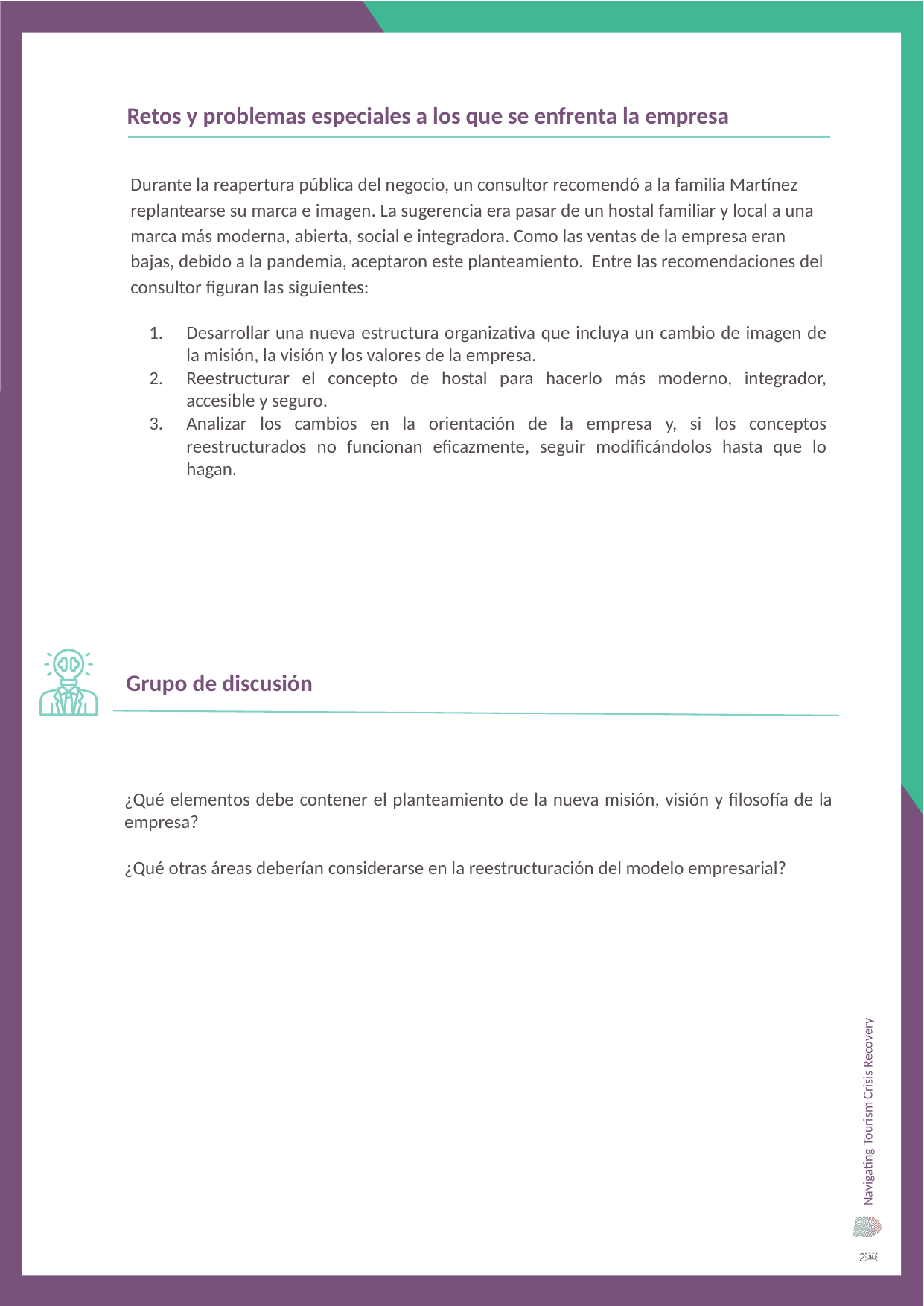

Retos y problemas especiales a los que se enfrenta la empresa
Durante la reapertura pública del negocio, un consultor recomendó a la familia Martínez replantearse su marca e imagen. La sugerencia era pasar de un hostal familiar y local a una marca más moderna, abierta, social e integradora. Como las ventas de la empresa eran bajas, debido a la pandemia, aceptaron este planteamiento.  Entre las recomendaciones del consultor figuran las siguientes:

Desarrollar una nueva estructura organizativa que incluya un cambio de imagen de la misión, la visión y los valores de la empresa.
Reestructurar el concepto de hostal para hacerlo más moderno, integrador, accesible y seguro.
Analizar los cambios en la orientación de la empresa y, si los conceptos reestructurados no funcionan eficazmente, seguir modificándolos hasta que lo hagan.

Grupo de discusión
¿Qué elementos debe contener el planteamiento de la nueva misión, visión y filosofía de la empresa?

¿Qué otras áreas deberían considerarse en la reestructuración del modelo empresarial?